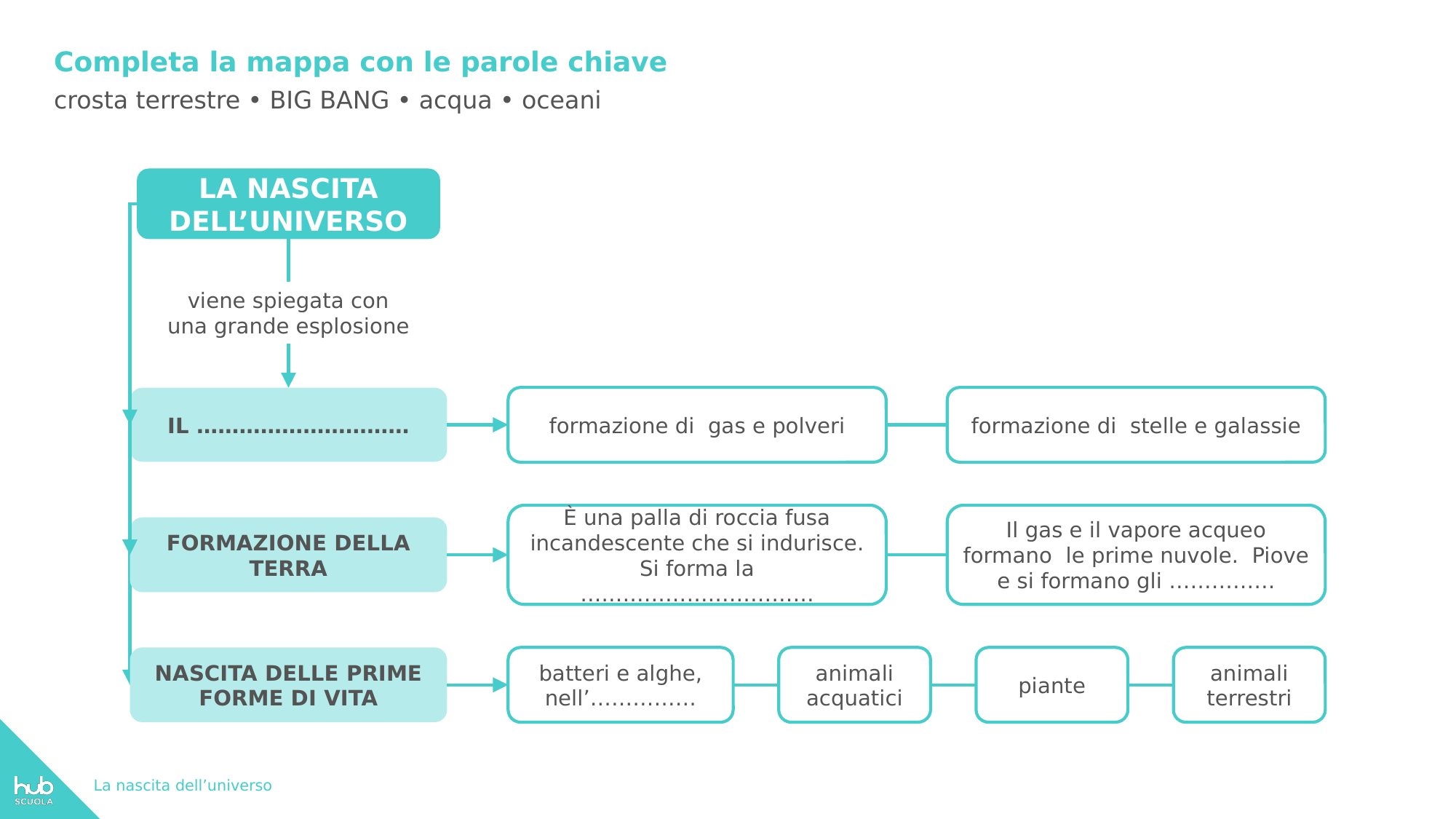

Completa la mappa con le parole chiave
crosta terrestre • BIG BANG • acqua • oceani
LA NASCITA DELL’UNIVERSO
viene spiegata con
una grande esplosione
formazione di  gas e polveri
formazione di  stelle e galassie
IL …………………………
È una palla di roccia fusa incandescente che si indurisce. Si forma la ……………………………
Il gas e il vapore acqueo formano  le prime nuvole.  Piove e si formano gli ……………
FORMAZIONE DELLA TERRA
NASCITA DELLE PRIME FORME DI VITA
batteri e alghe, nell’……………
animali acquatici
piante
animali terrestri